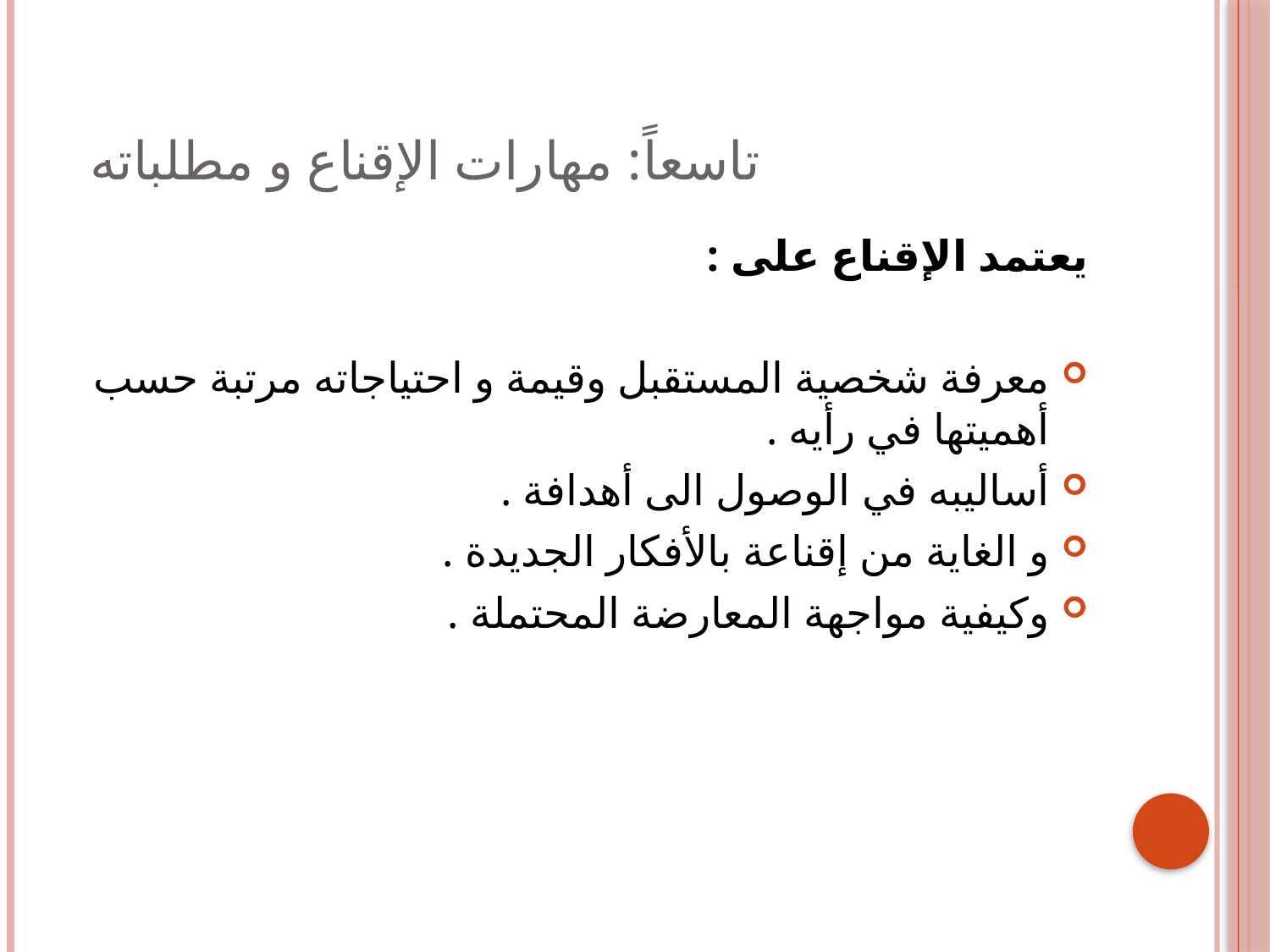

# تاسعاً: مهارات الإقناع و مطلباته
يعتمد الإقناع على :

معرفة شخصية المستقبل وقيمة و احتياجاته مرتبة حسب أهميتها في رأيه .
أساليبه في الوصول الى أهدافة .
و الغاية من إقناعة بالأفكار الجديدة .
وكيفية مواجهة المعارضة المحتملة .